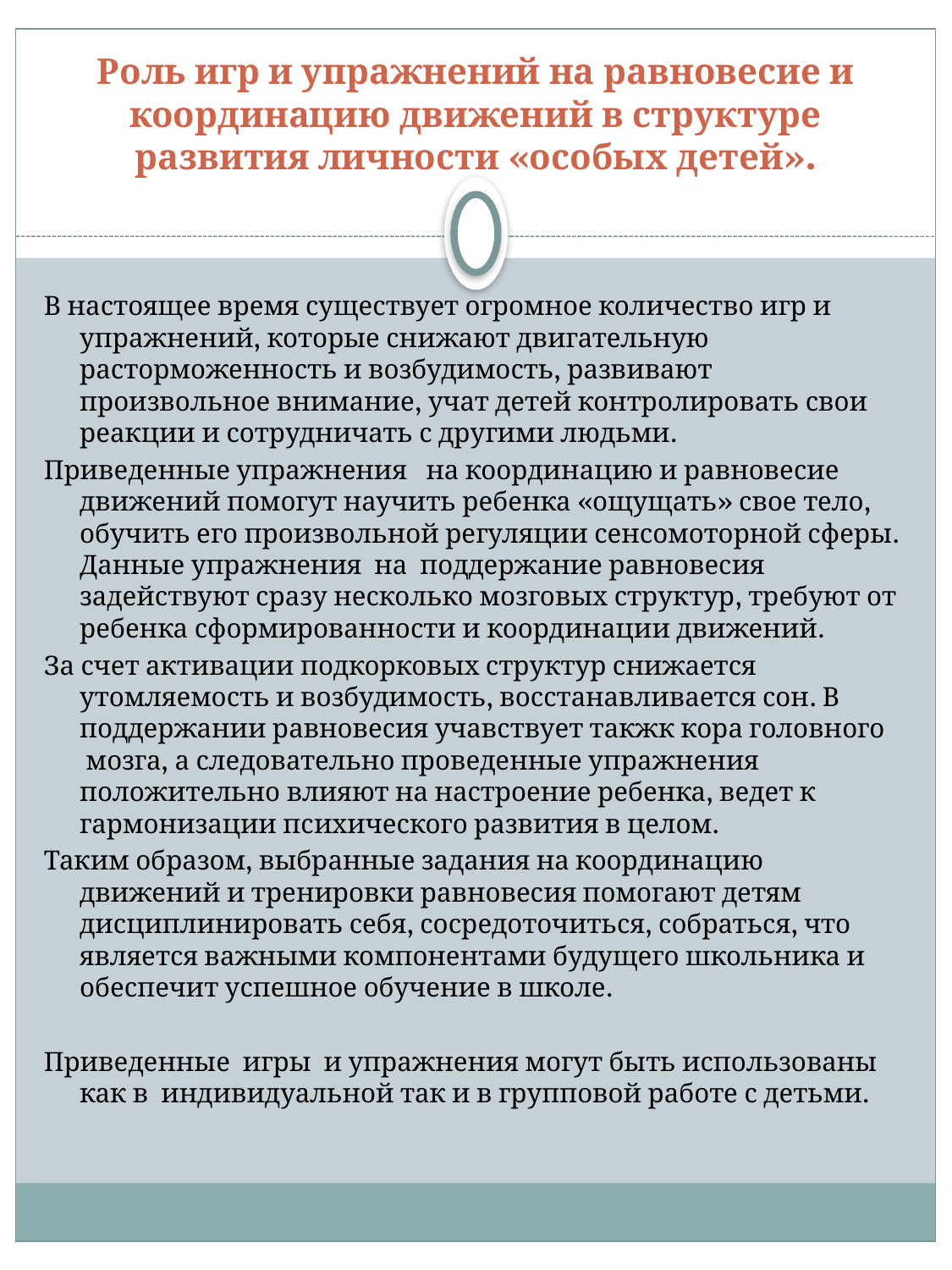

# Роль игр и упражнений на равновесие и координацию движений в структуре развития личности «особых детей».
В настоящее время существует огромное количество игр и упражнений, которые снижают двигательную расторможенность и возбудимость, развивают произвольное внимание, учат детей контролировать свои реакции и сотрудничать с другими людьми.
Приведенные упражнения   на координацию и равновесие    движений помогут научить ребенка «ощущать» свое тело, обучить его произвольной регуляции сенсомоторной сферы. Данные упражнения  на  поддержание равновесия задействуют сразу несколько мозговых структур, требуют от ребенка сформированности и координации движений.
За счет активации подкорковых структур снижается утомляемость и возбудимость, восстанавливается сон. В поддержании равновесия учавствует такжк кора головного    мозга, а следовательно проведенные упражнения положительно влияют на настроение ребенка, ведет к гармонизации психического развития в целом.
Таким образом, выбранные задания на координацию движений и тренировки равновесия помогают детям дисциплинировать себя, сосредоточиться, собраться, что является важными компонентами будущего школьника и обеспечит успешное обучение в школе.

Приведенные  игры  и упражнения могут быть использованы как в  индивидуальной так и в групповой работе с детьми.